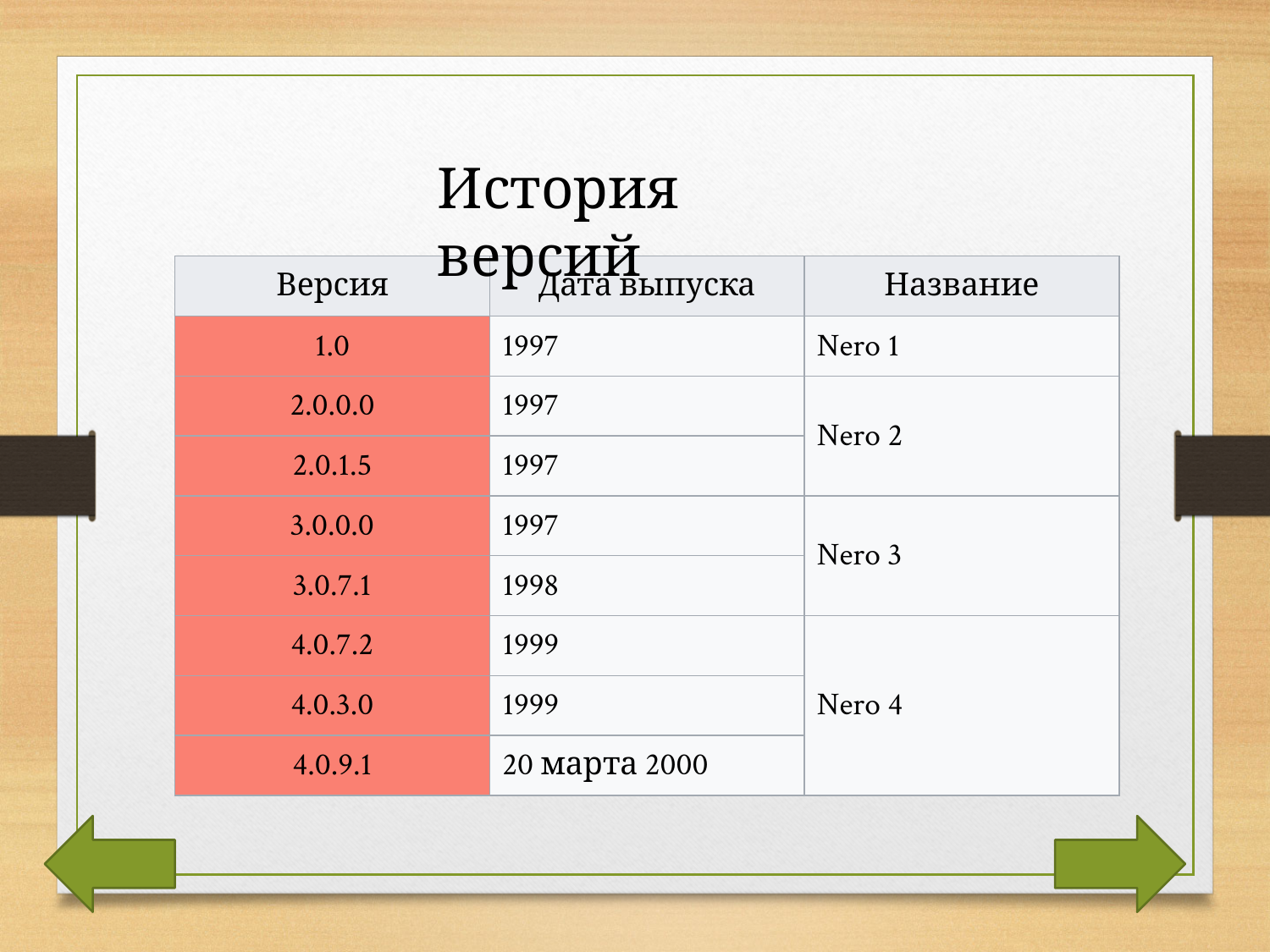

История версий
| Версия | Дата выпуска | Название |
| --- | --- | --- |
| 1.0 | 1997 | Nero 1 |
| 2.0.0.0 | 1997 | Nero 2 |
| 2.0.1.5 | 1997 |  |
| 3.0.0.0 | 1997 | Nero 3 |
| 3.0.7.1 | 1998 |  |
| 4.0.7.2 | 1999 | Nero 4 |
| 4.0.3.0 | 1999 |  |
| 4.0.9.1 | 20 марта 2000 |  |